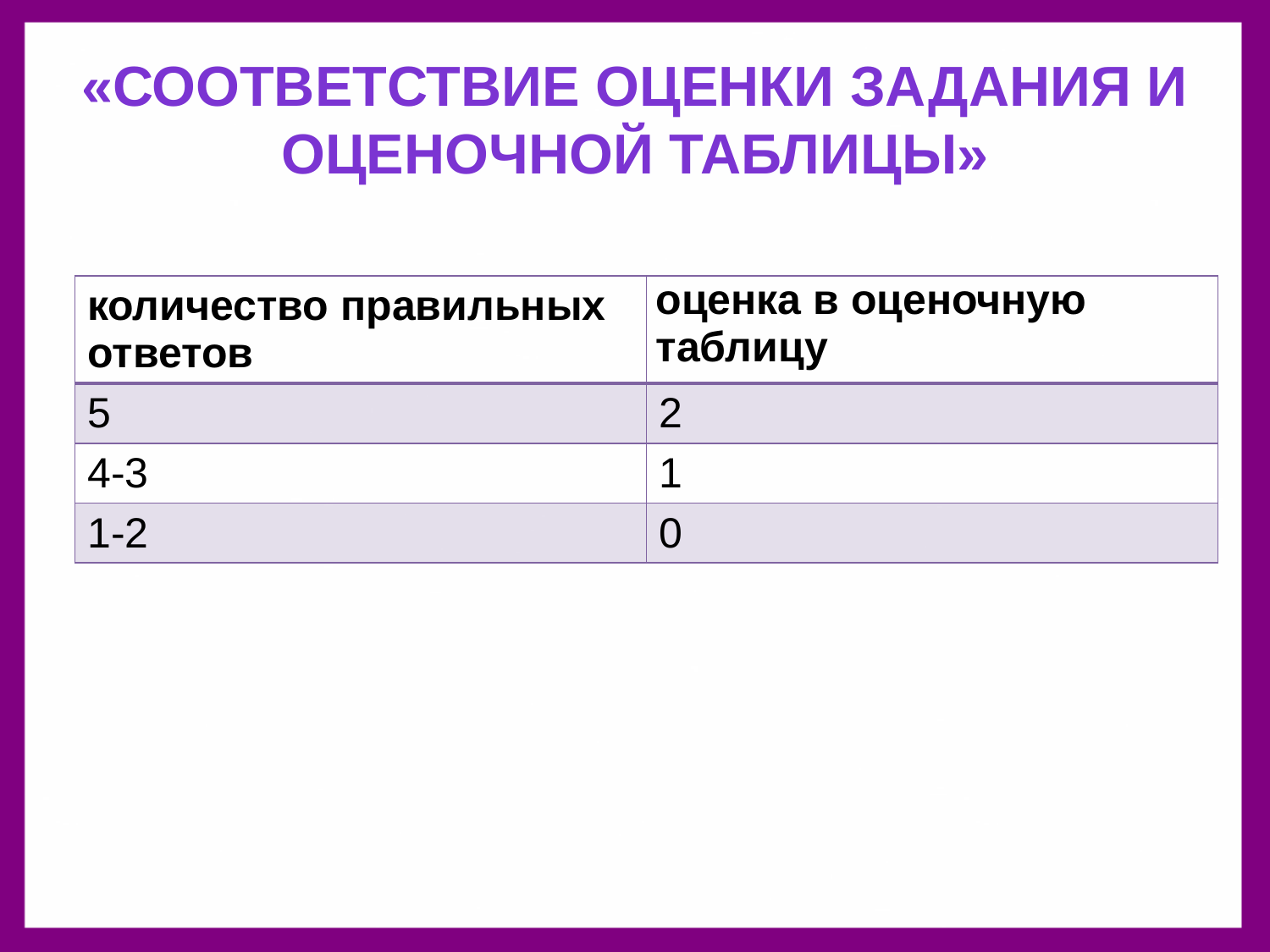

# «Соответствие оценки задания и оценочной таблицы»
| количество правильных ответов | оценка в оценочную таблицу |
| --- | --- |
| 5 | 2 |
| 4-3 | 1 |
| 1-2 | 0 |